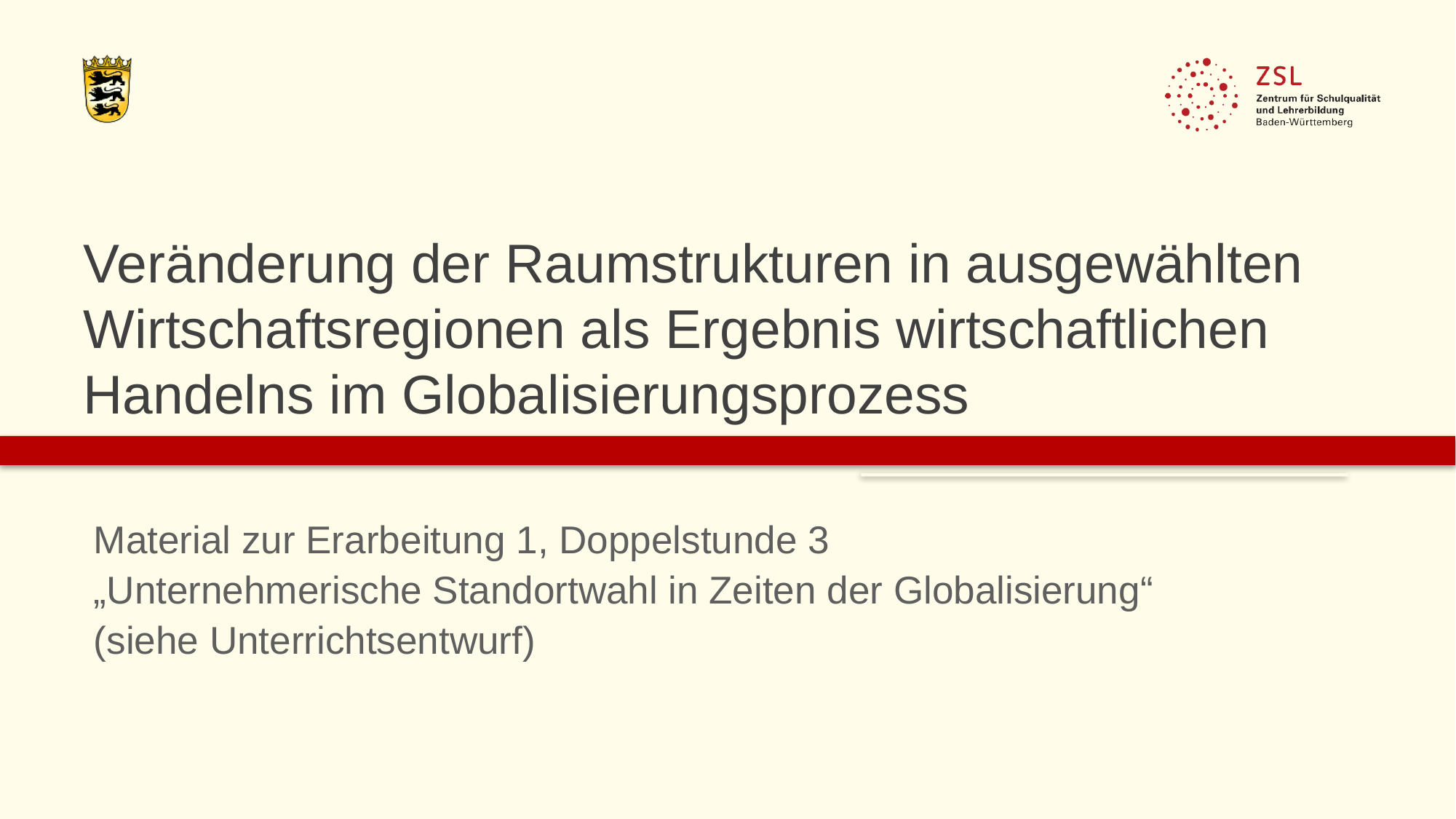

# Veränderung der Raumstrukturen in ausgewählten Wirtschaftsregionen als Ergebnis wirtschaftlichen Handelns im Globalisierungsprozess

Material zur Erarbeitung 1, Doppelstunde 3
„Unternehmerische Standortwahl in Zeiten der Globalisierung“
(siehe Unterrichtsentwurf)